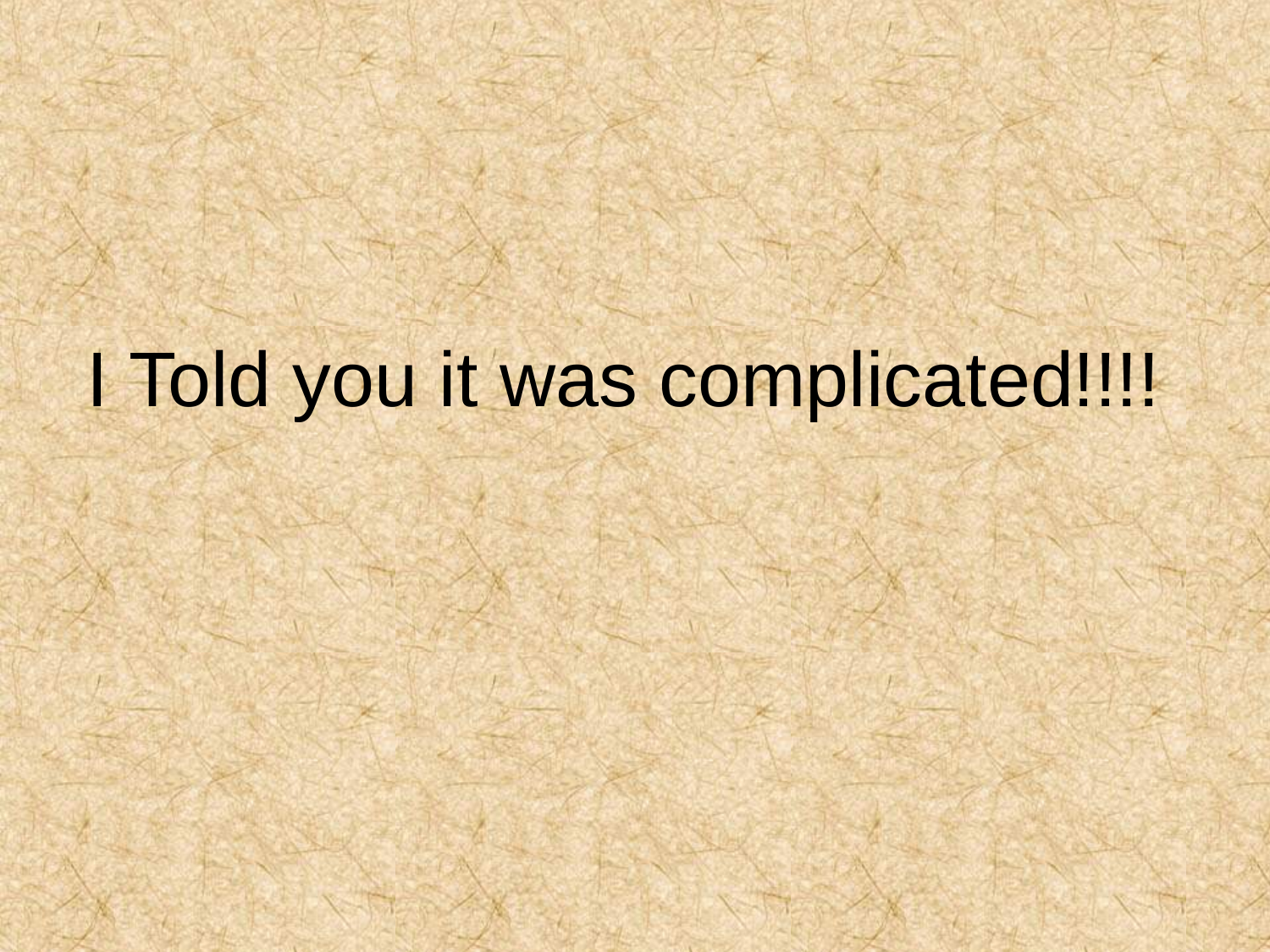

# I Told you it was complicated!!!!